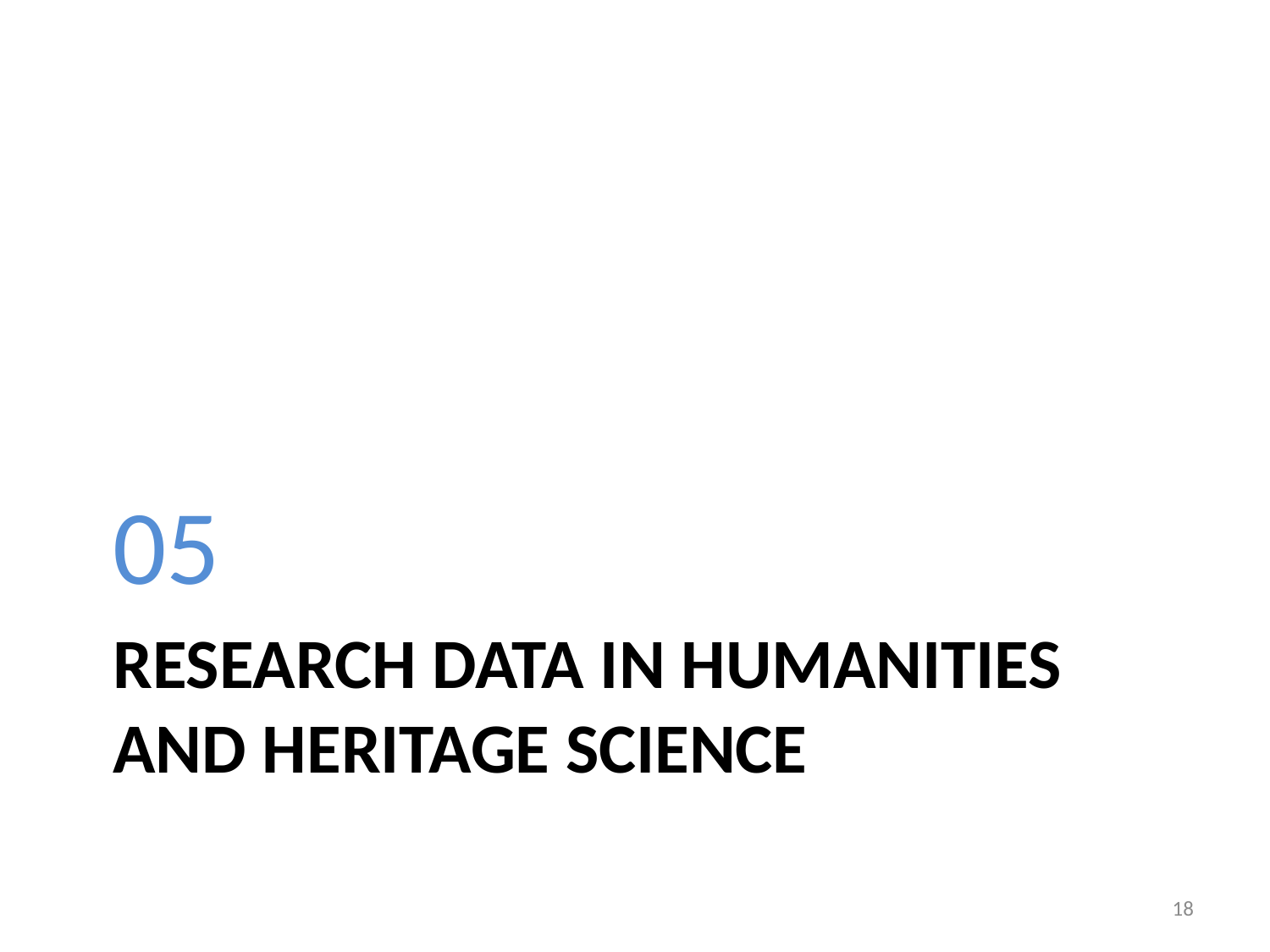

05
# Research Data in Humanities and Heritage Science
18